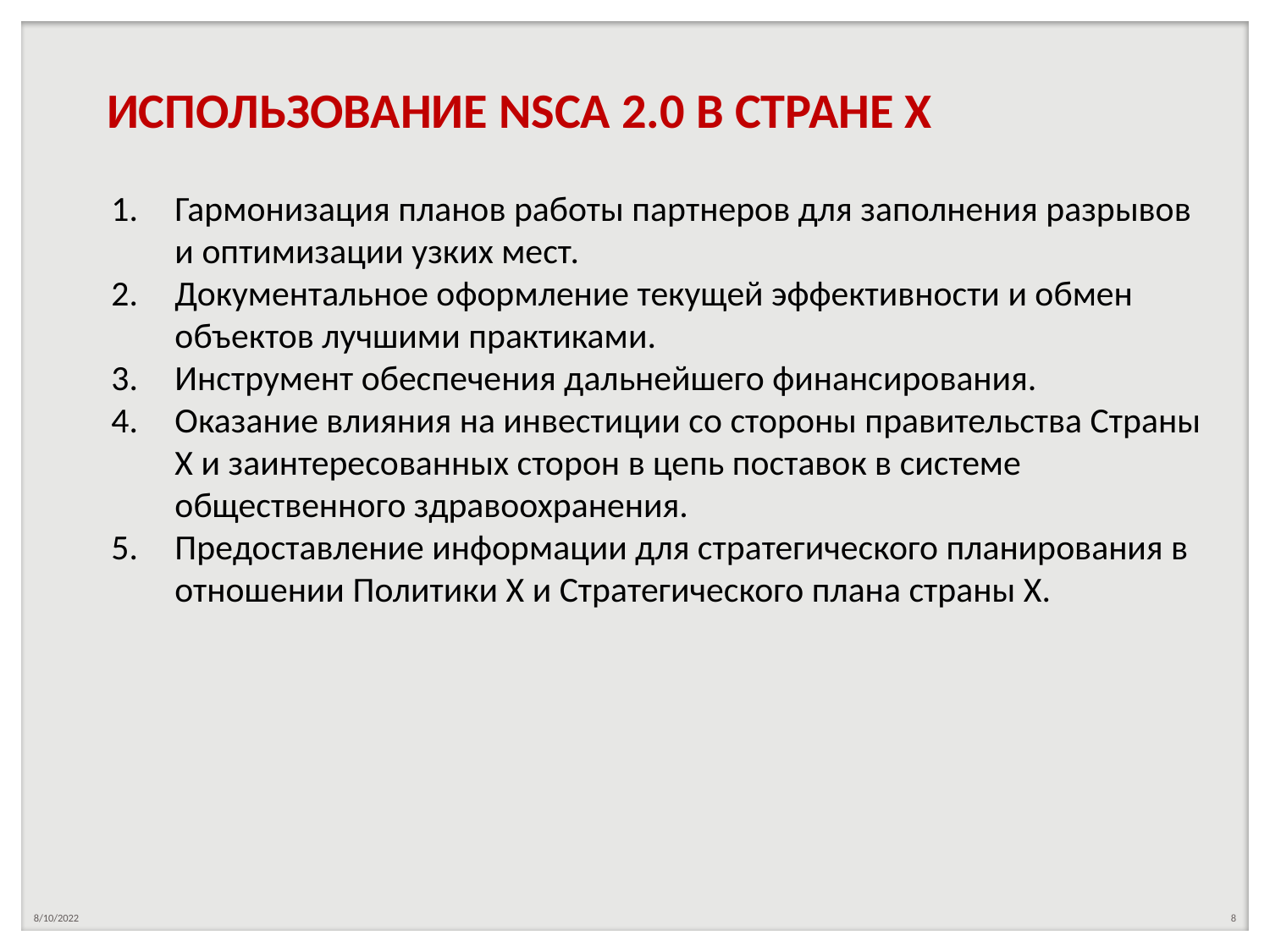

# ИСПОЛЬЗОВАНИЕ NSCA 2.0 В СТРАНЕ Х
Гармонизация планов работы партнеров для заполнения разрывов и оптимизации узких мест.
Документальное оформление текущей эффективности и обмен объектов лучшими практиками.
Инструмент обеспечения дальнейшего финансирования.
Оказание влияния на инвестиции со стороны правительства Страны Х и заинтересованных сторон в цепь поставок в системе общественного здравоохранения.
Предоставление информации для стратегического планирования в отношении Политики Х и Стратегического плана страны Х.

8/10/2022
8